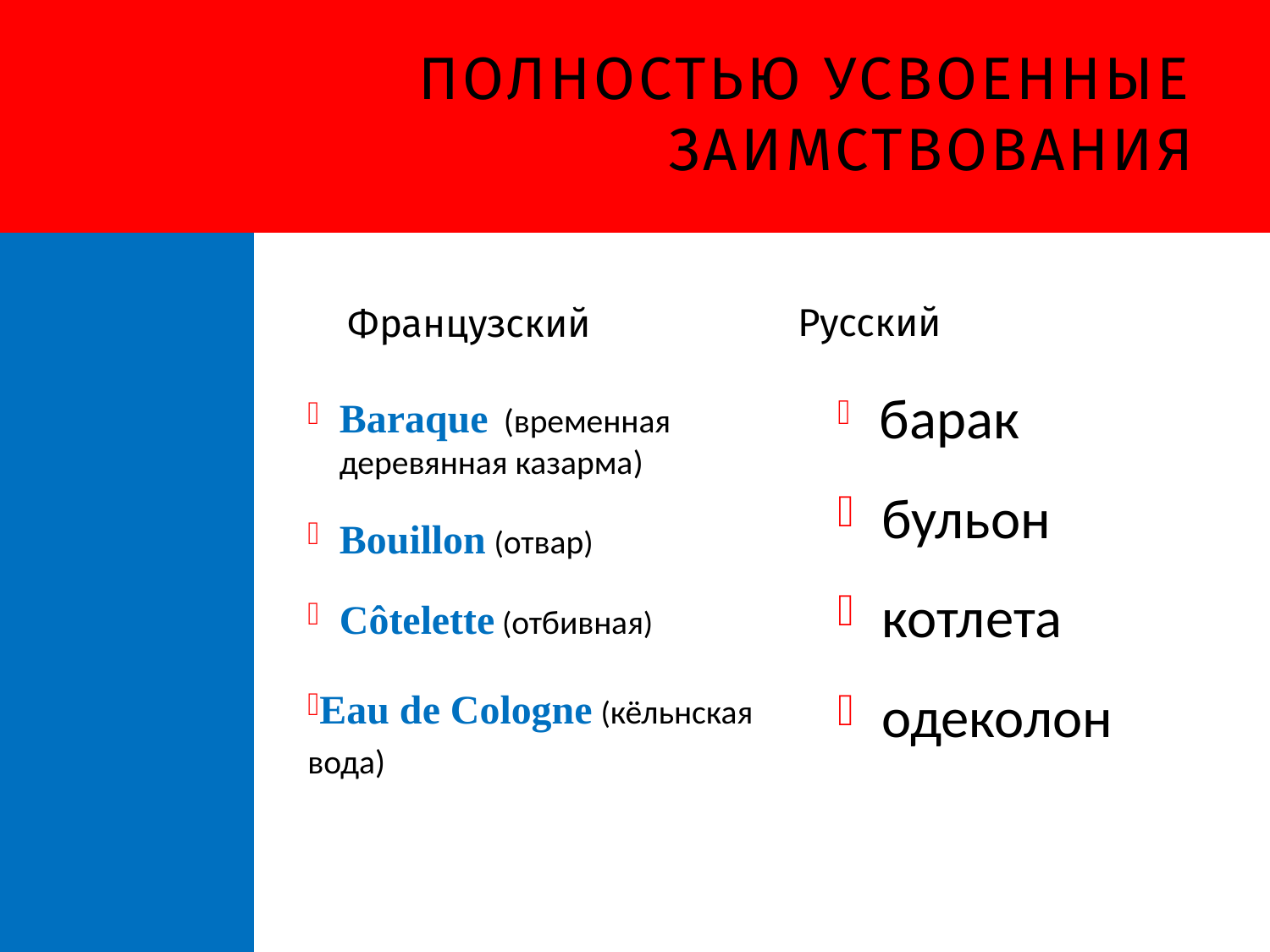

# Полностью усвоенные заимствования
Русский
Французский

 барак
 бульон
 котлета
 одеколон

Baraque  (временная деревянная казарма)
Bouillon (отвар)
Сôtelette (отбивная)
Eau de Cologne (кёльнская вода)